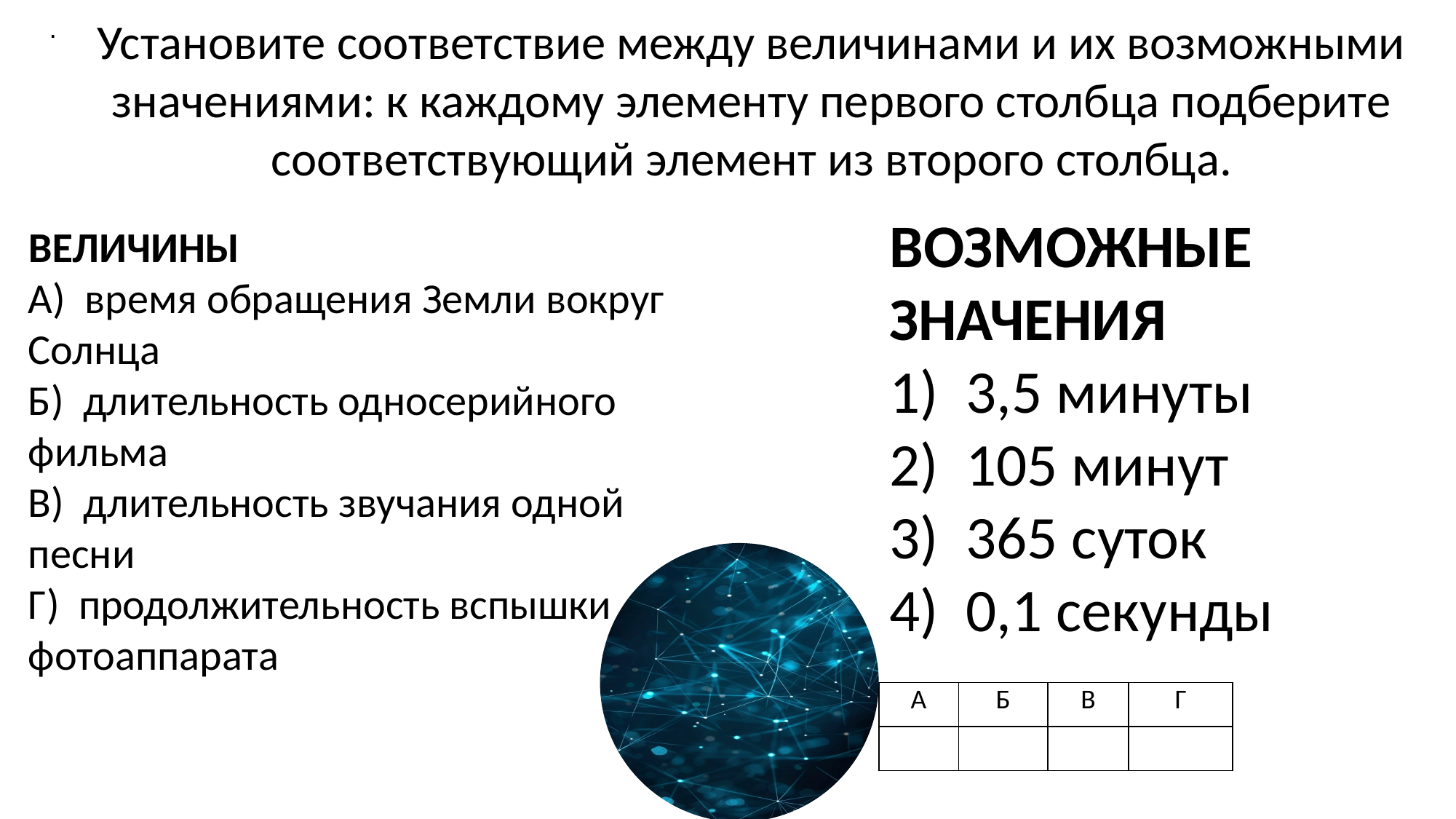

#
.
Установите соответствие между величинами и их возможными значениями: к каждому элементу первого столбца подберите соответствующий элемент из второго столбца.
ВОЗМОЖНЫЕ ЗНАЧЕНИЯ
1)  3,5 минуты
2)  105 минут
3)  365 суток
4)  0,1 секунды
ВЕЛИЧИНЫ
А)  время обращения Земли вокруг Солнца
Б)  длительность односерийного фильма
В)  длительность звучания одной песни
Г)  продолжительность вспышки фотоаппарата

| А | Б | В | Г |
| --- | --- | --- | --- |
|  |  |  |  |